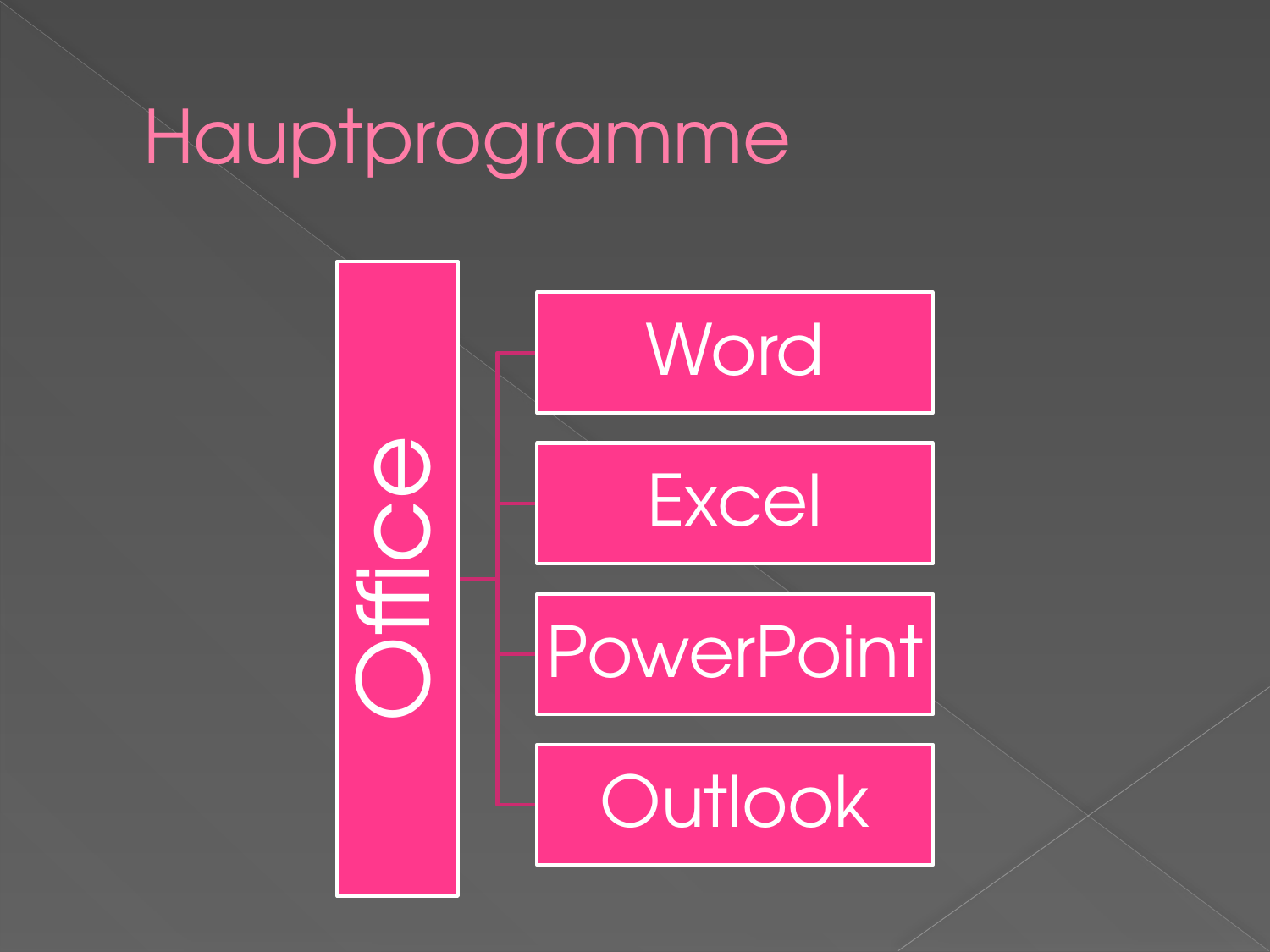

# Hauptprogramme

Office
Word
Excel
PowerPoint
Outlook